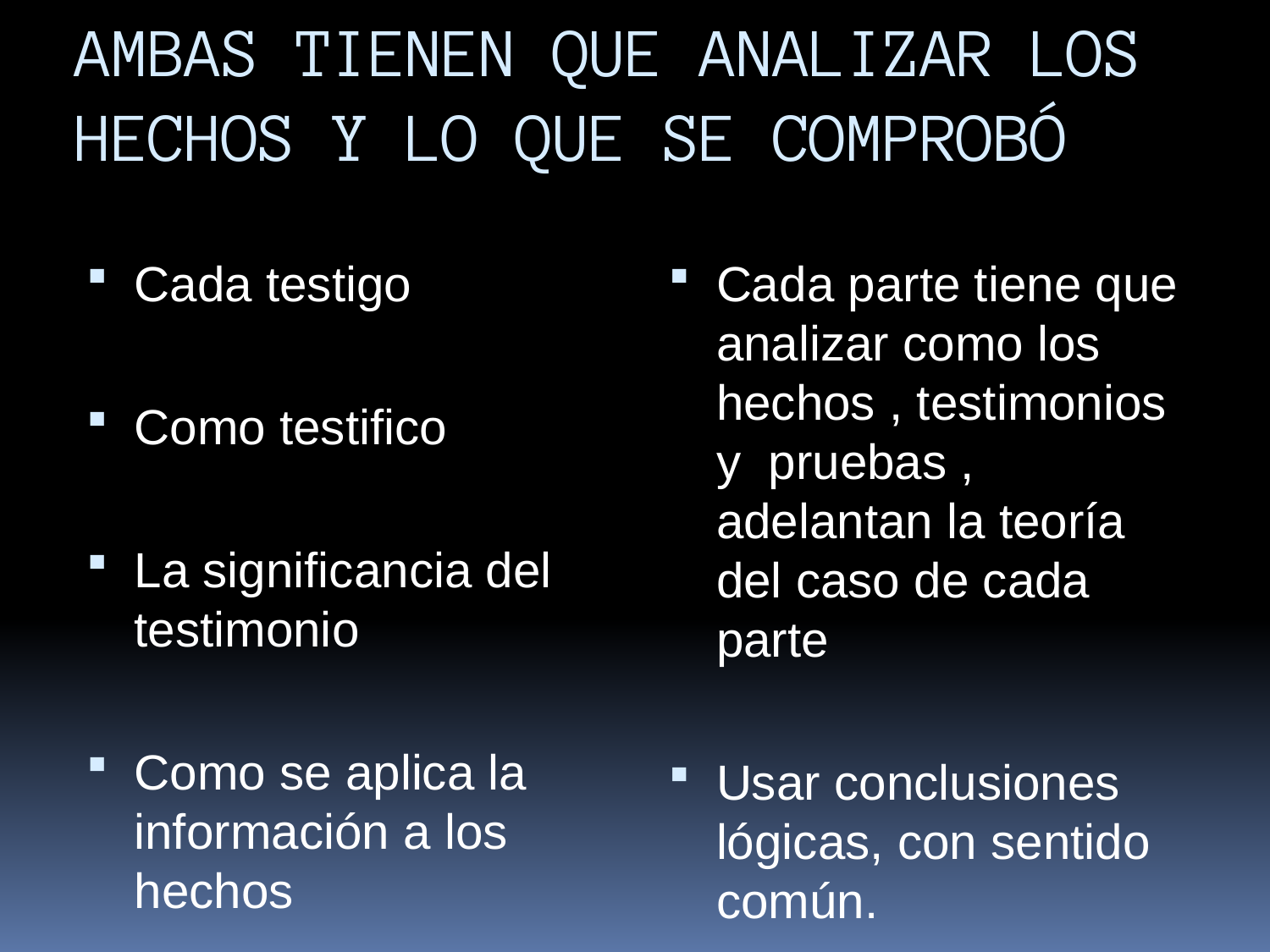

# AMBAS TIENEN QUE ANALIZAR LOS HECHOS Y LO QUE SE COMPROBÓ
Cada testigo

Como testifico

La significancia del testimonio

Como se aplica la información a los hechos
Cada parte tiene que analizar como los hechos , testimonios y  pruebas , adelantan la teoría del caso de cada  parte

Usar conclusiones lógicas, con sentido común.